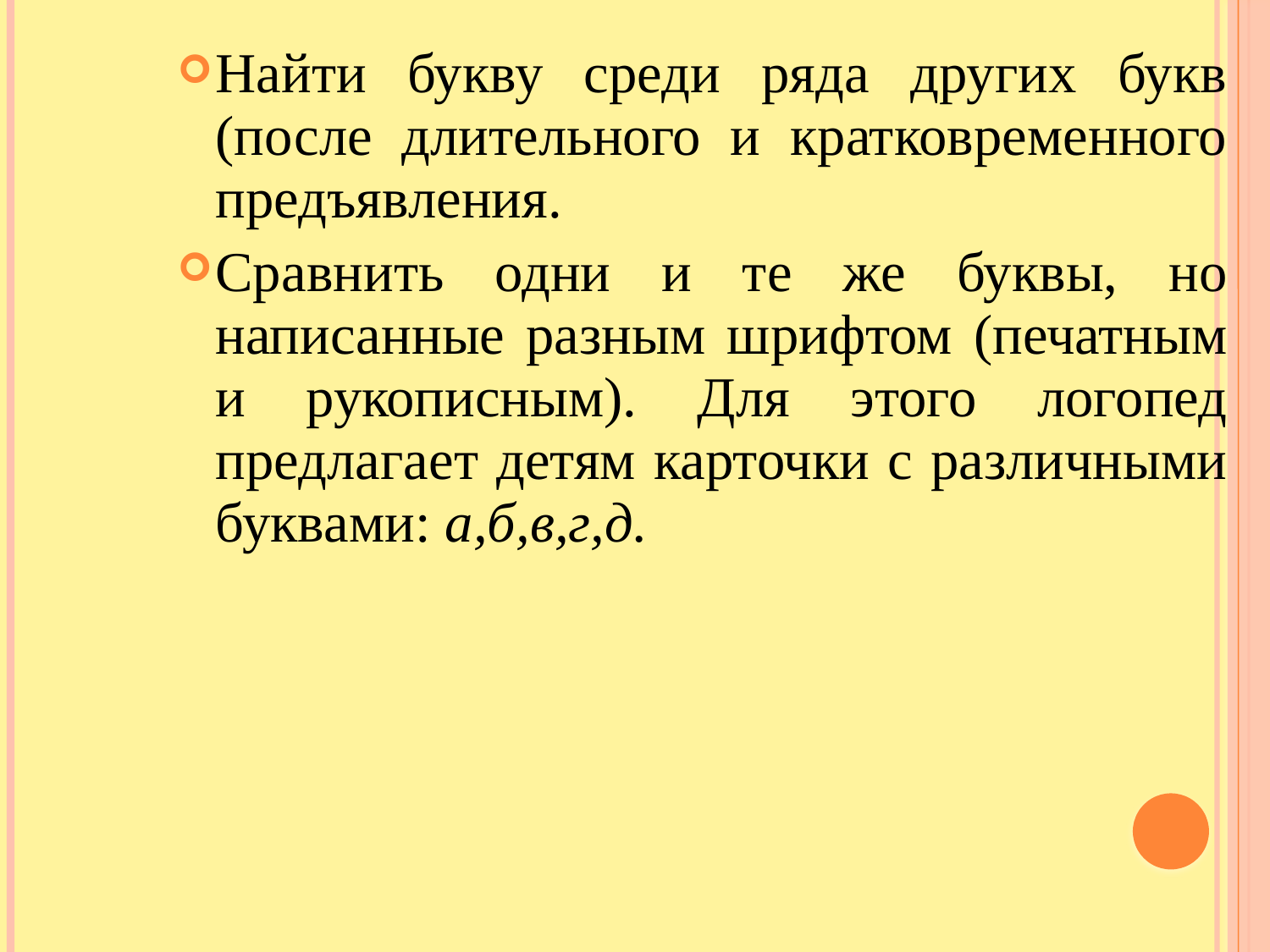

Найти букву среди ряда других букв (после длительного и кратковременного предъявления.
Сравнить одни и те же буквы, но написанные разным шрифтом (печатным и рукописным). Для этого логопед предлагает детям карточки с различными буквами: а,б,в,г,д.